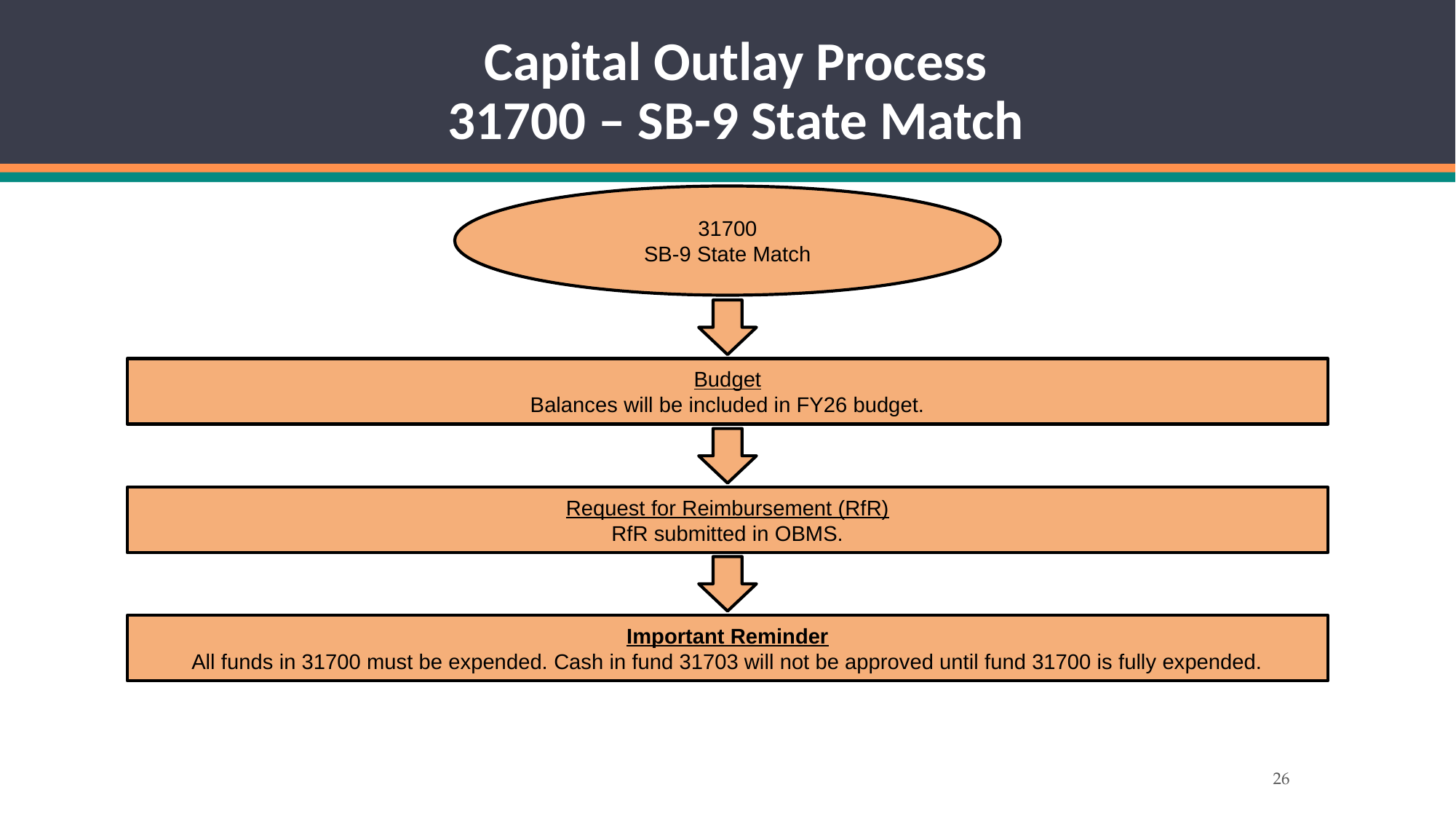

# Capital Outlay Process 31700 – SB-9 State Match
31700
SB-9 State Match

Budget
Balances will be included in FY26 budget.

Request for Reimbursement (RfR)
RfR submitted in OBMS.

Important Reminder
All funds in 31700 must be expended. Cash in fund 31703 will not be approved until fund 31700 is fully expended.
26